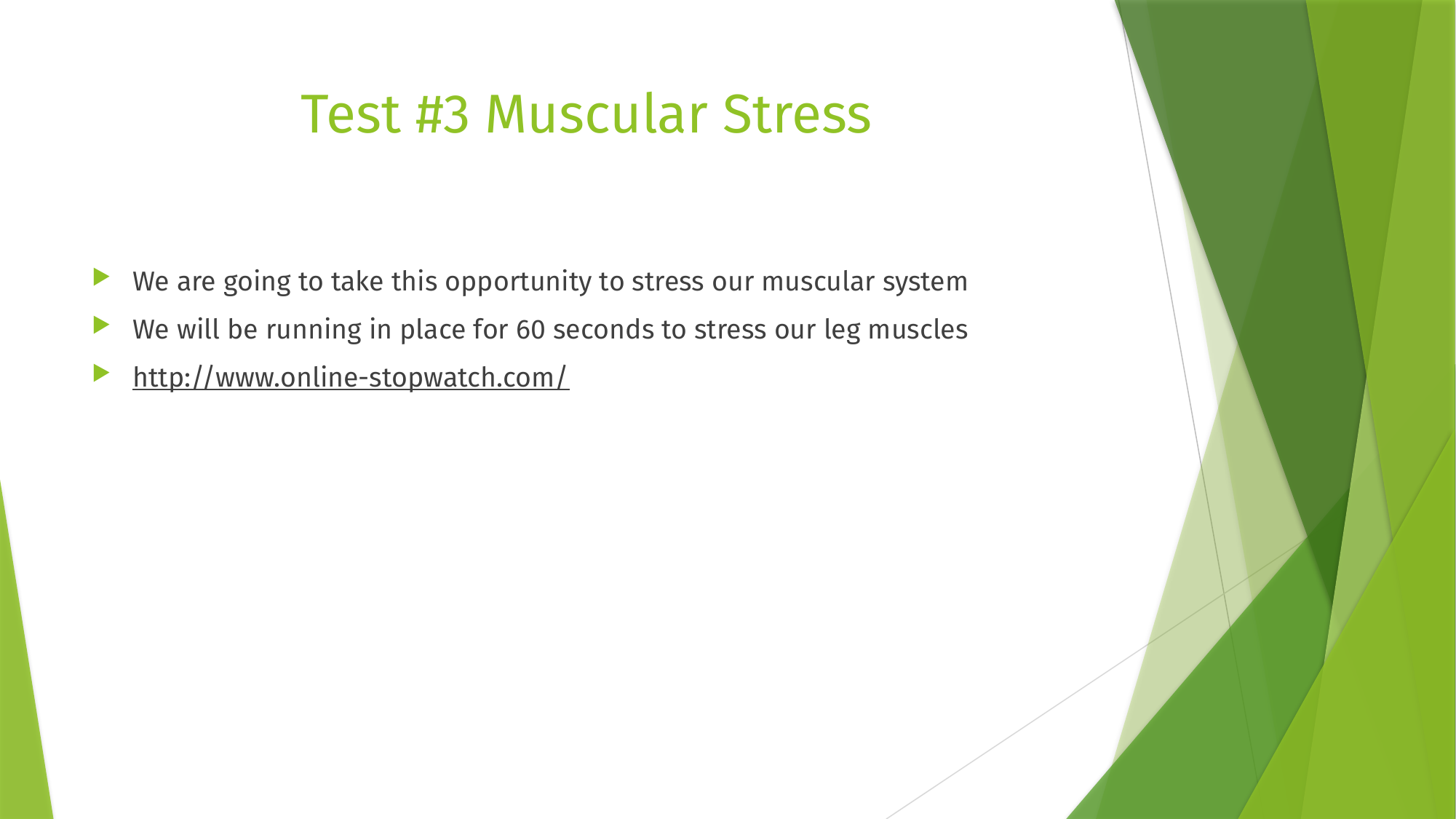

# Test #3 Muscular Stress
We are going to take this opportunity to stress our muscular system
We will be running in place for 60 seconds to stress our leg muscles
http://www.online-stopwatch.com/